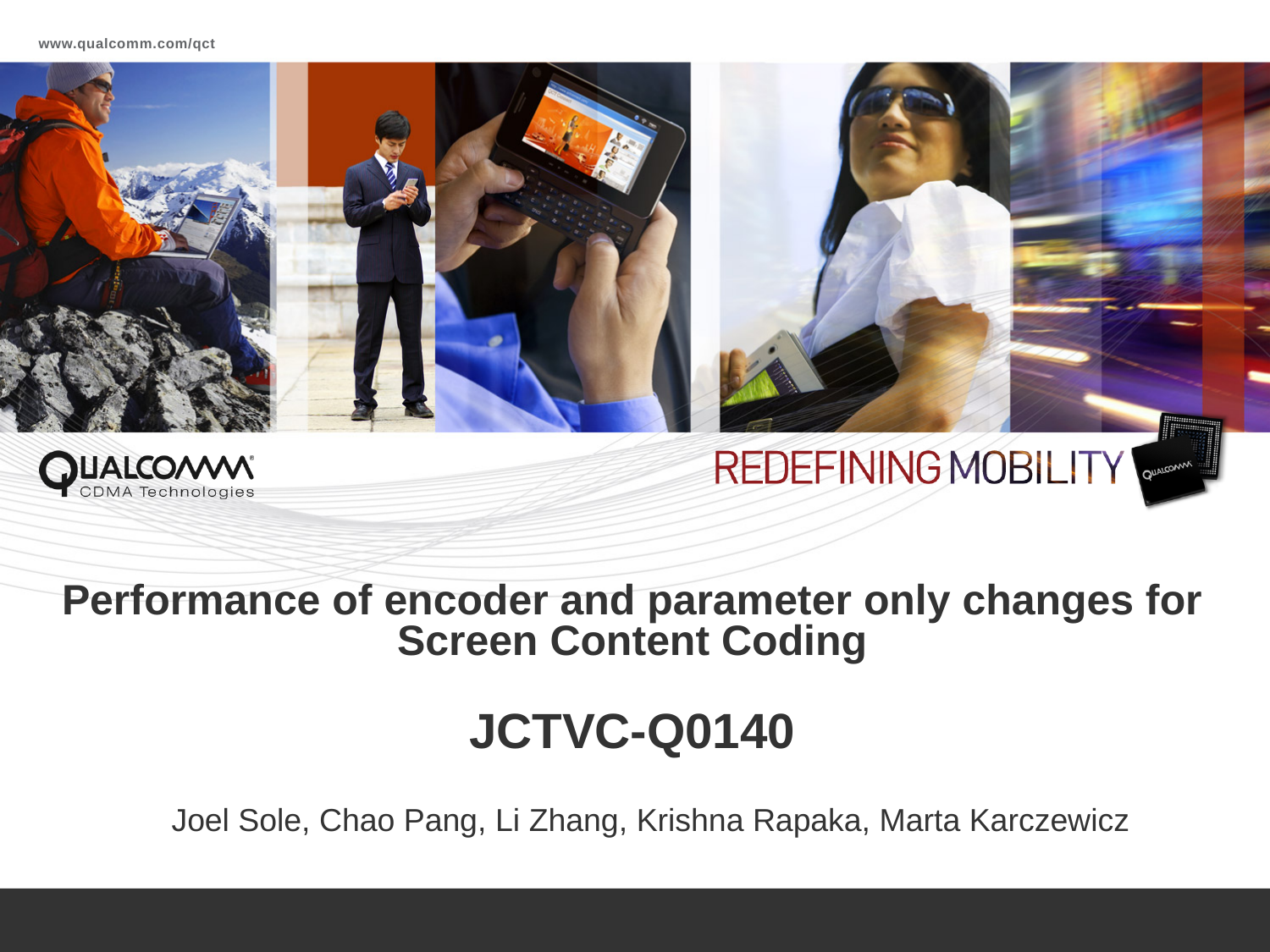

# Performance of encoder and parameter only changes for Screen Content Coding JCTVC-Q0140
Joel Sole, Chao Pang, Li Zhang, Krishna Rapaka, Marta Karczewicz